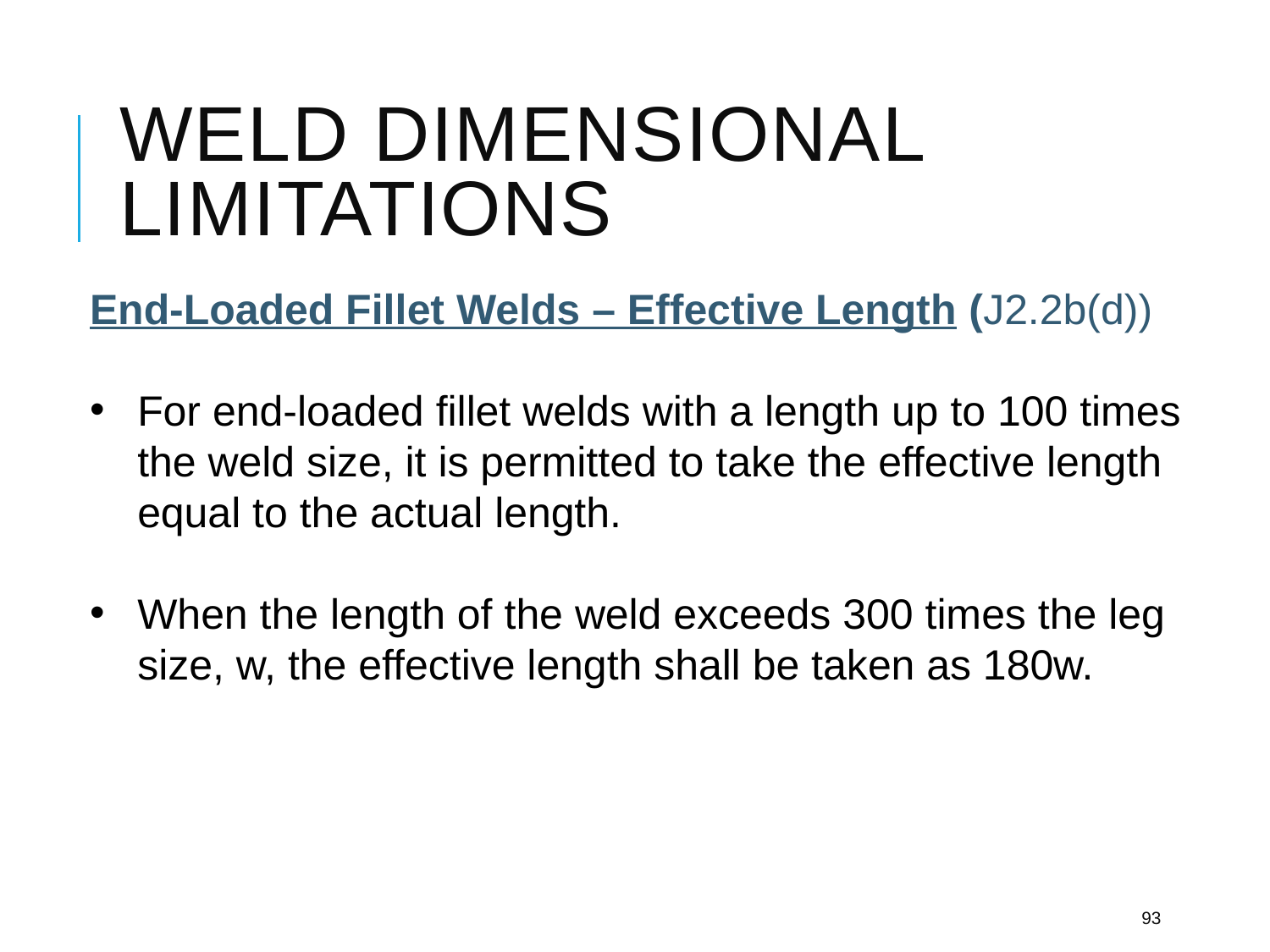

# Weld Dimensional limitations
End-Loaded Fillet Welds – Effective Length (J2.2b(d))

For end-loaded fillet welds with a length up to 100 times the weld size, it is permitted to take the effective length equal to the actual length.

When the length of the weld exceeds 300 times the leg size, w, the effective length shall be taken as 180w.

93